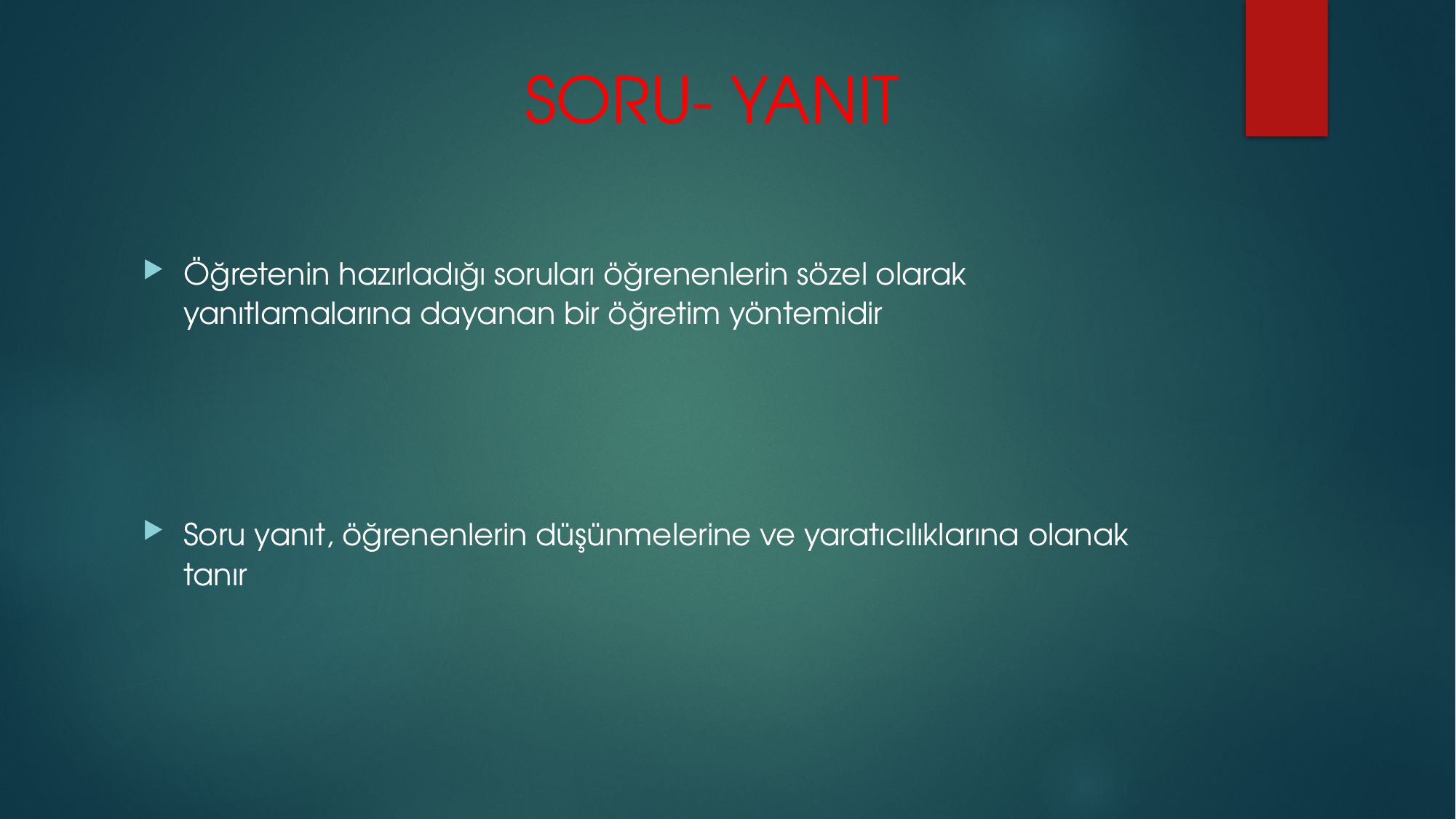

# SORU- YANIT
Öğretenin hazırladığı soruları öğrenenlerin sözel olarak yanıtlamalarına dayanan bir öğretim yöntemidir

Soru yanıt, öğrenenlerin düşünmelerine ve yaratıcılıklarına olanak tanır